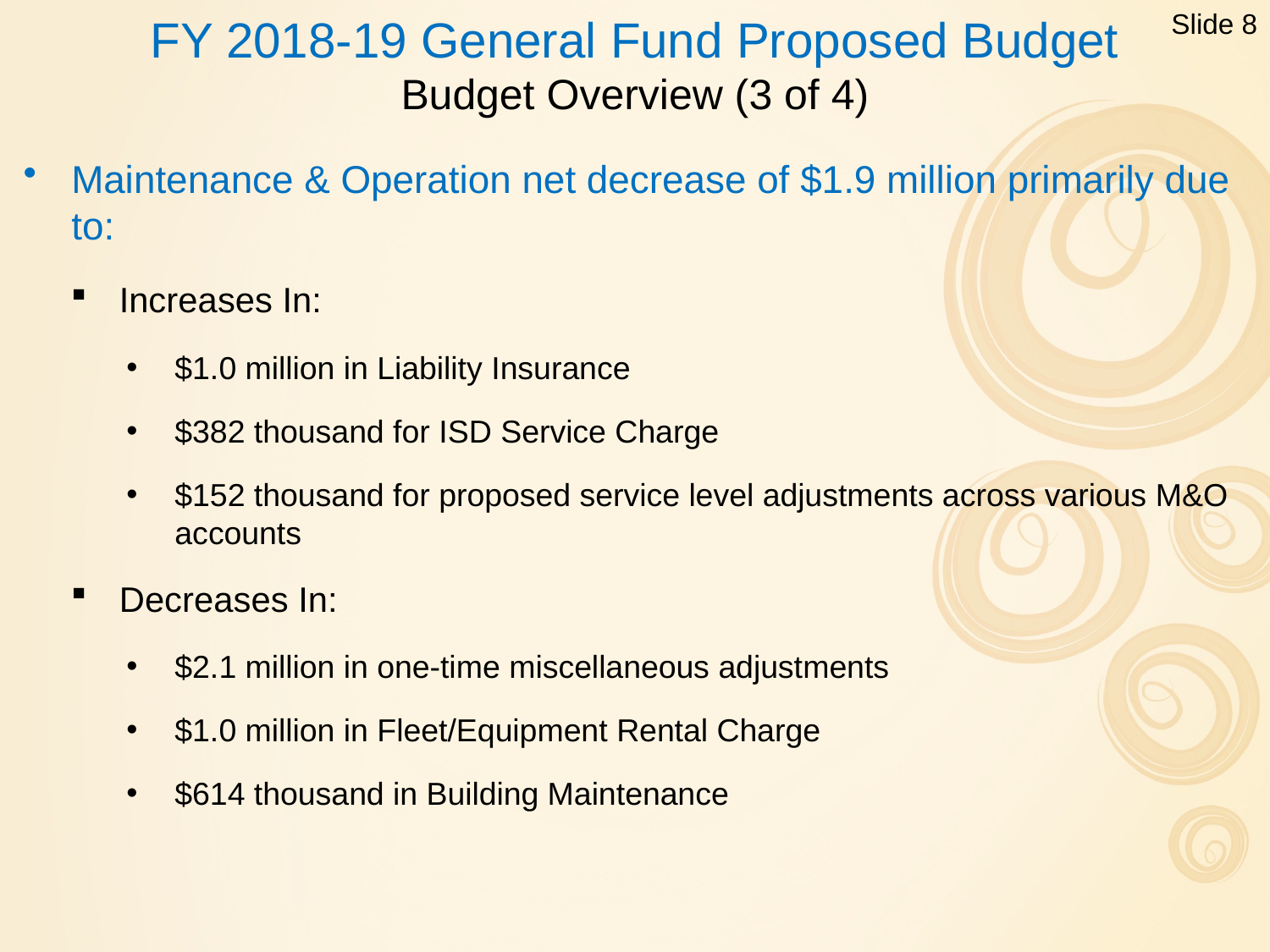

Slide 8
FY 2018-19 General Fund Proposed Budget
Budget Overview (3 of 4)
Maintenance & Operation net decrease of $1.9 million primarily due to:
Increases In:
$1.0 million in Liability Insurance
$382 thousand for ISD Service Charge
$152 thousand for proposed service level adjustments across various M&O accounts
Decreases In:
$2.1 million in one-time miscellaneous adjustments
$1.0 million in Fleet/Equipment Rental Charge
$614 thousand in Building Maintenance